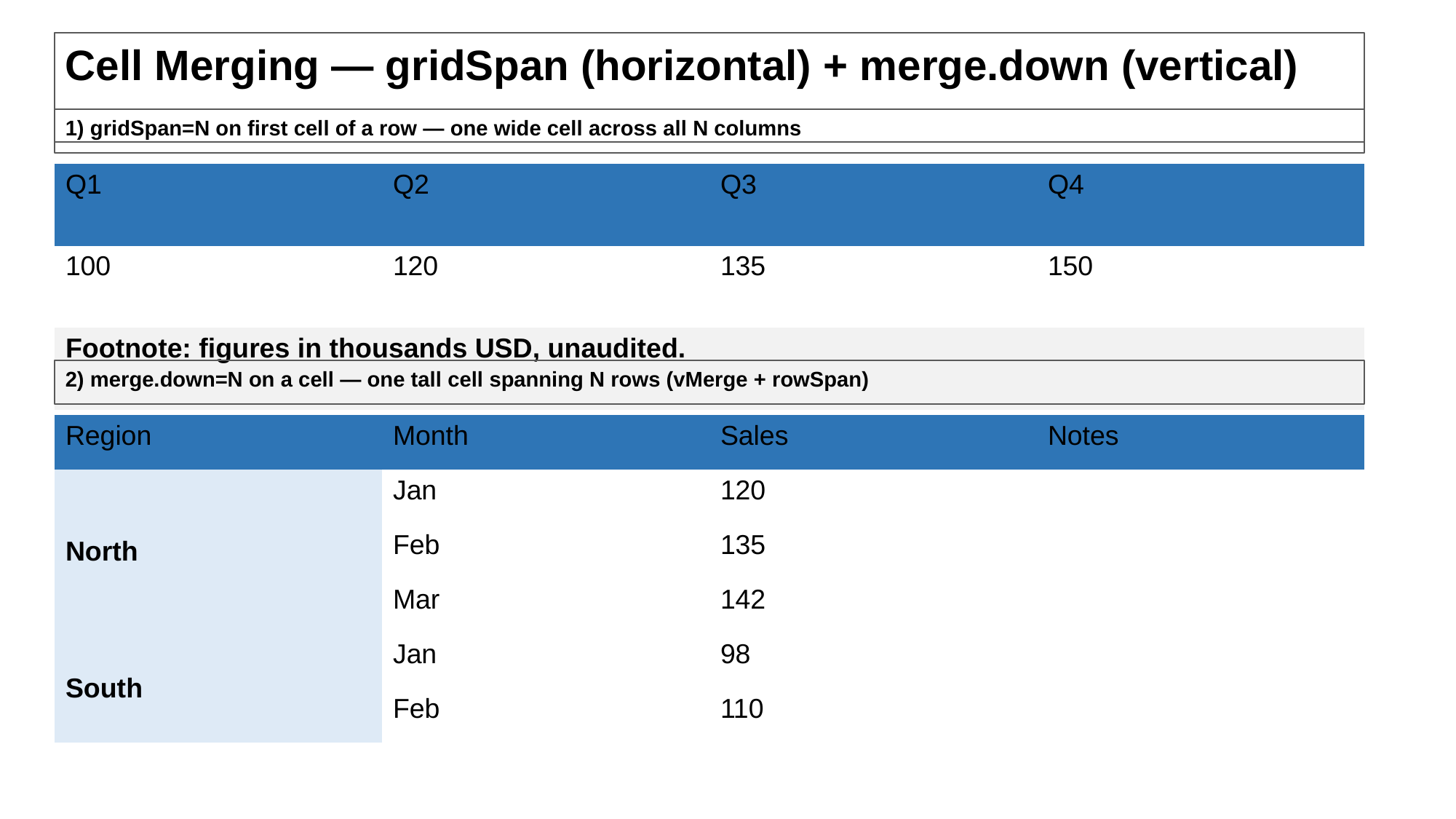

Cell Merging — gridSpan (horizontal) + merge.down (vertical)
1) gridSpan=N on first cell of a row — one wide cell across all N columns
| Q1 | Q2 | Q3 | Q4 |
| --- | --- | --- | --- |
| 100 | 120 | 135 | 150 |
| Footnote: figures in thousands USD, unaudited. |  |  |  |
2) merge.down=N on a cell — one tall cell spanning N rows (vMerge + rowSpan)
| Region | Month | Sales | Notes |
| --- | --- | --- | --- |
| North | Jan | 120 |  |
| North | Feb | 135 |  |
| North | Mar | 142 |  |
| South | Jan | 98 |  |
| South | Feb | 110 |  |